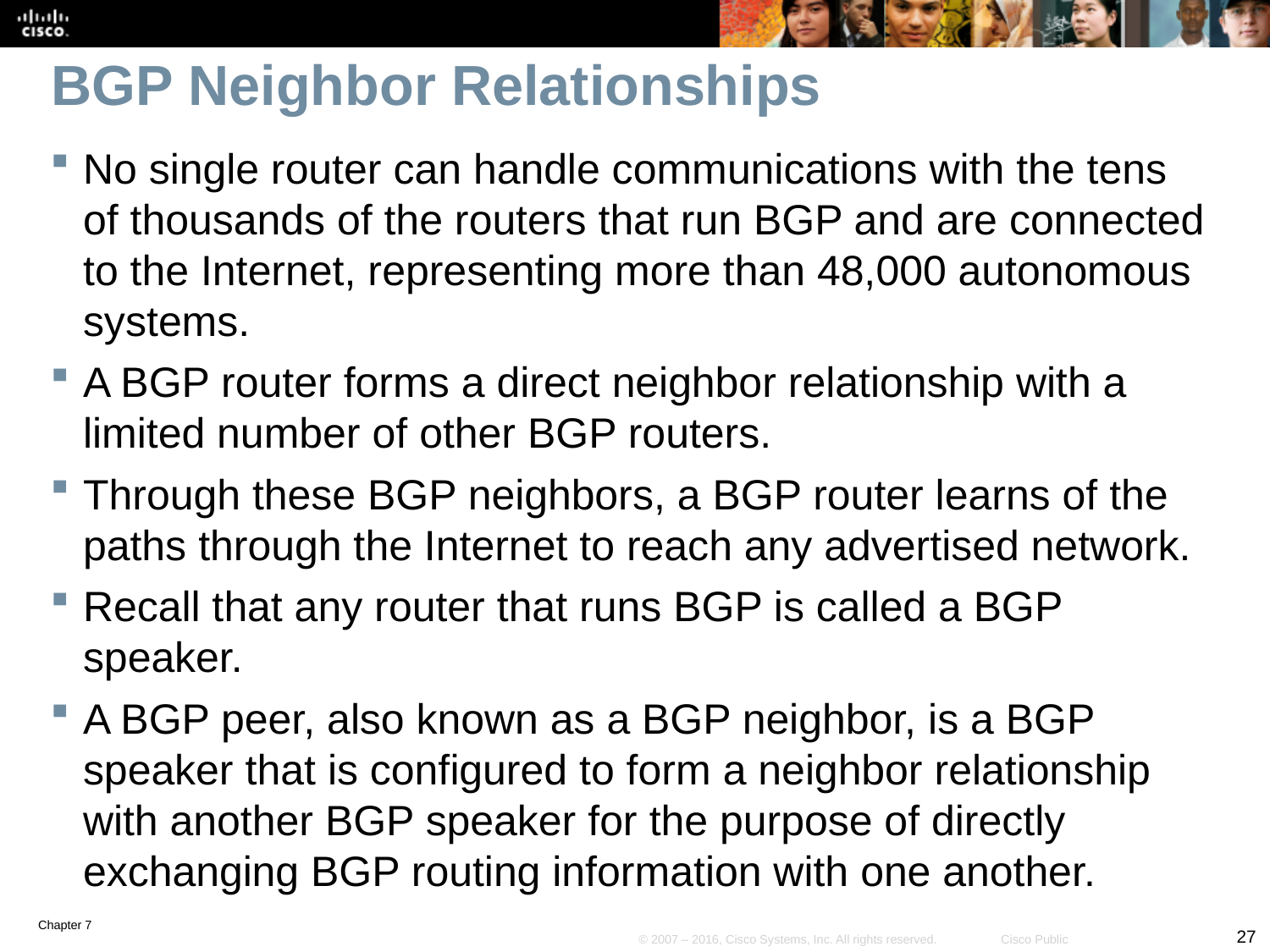

# BGP Neighbor Relationships
No single router can handle communications with the tens of thousands of the routers that run BGP and are connected to the Internet, representing more than 48,000 autonomous systems.
A BGP router forms a direct neighbor relationship with a limited number of other BGP routers.
Through these BGP neighbors, a BGP router learns of the paths through the Internet to reach any advertised network.
Recall that any router that runs BGP is called a BGP speaker.
A BGP peer, also known as a BGP neighbor, is a BGP speaker that is configured to form a neighbor relationship with another BGP speaker for the purpose of directly exchanging BGP routing information with one another.